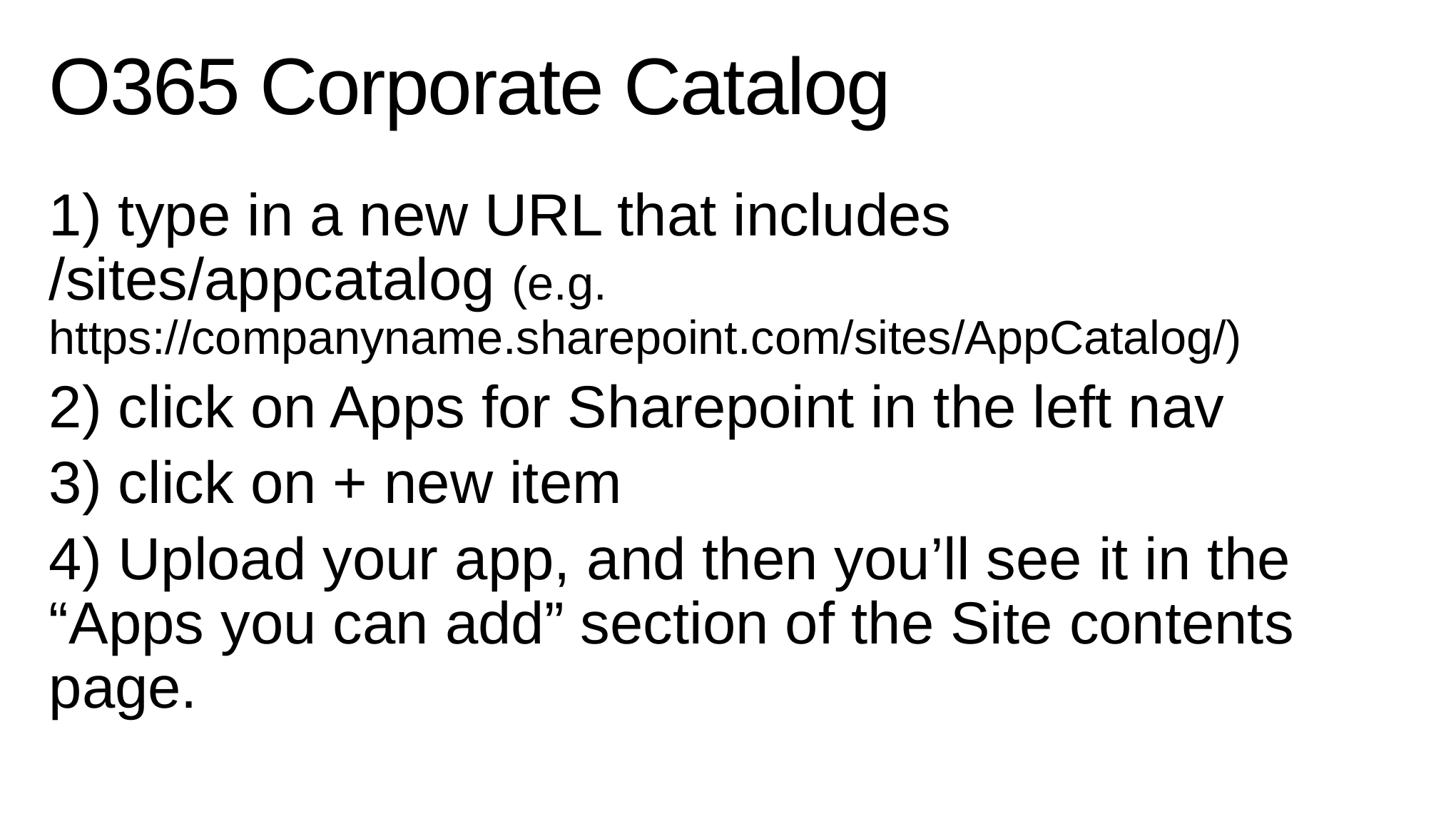

# O365 Corporate Catalog
1) type in a new URL that includes /sites/appcatalog (e.g. https://companyname.sharepoint.com/sites/AppCatalog/)
2) click on Apps for Sharepoint in the left nav
3) click on + new item
4) Upload your app, and then you’ll see it in the “Apps you can add” section of the Site contents page.